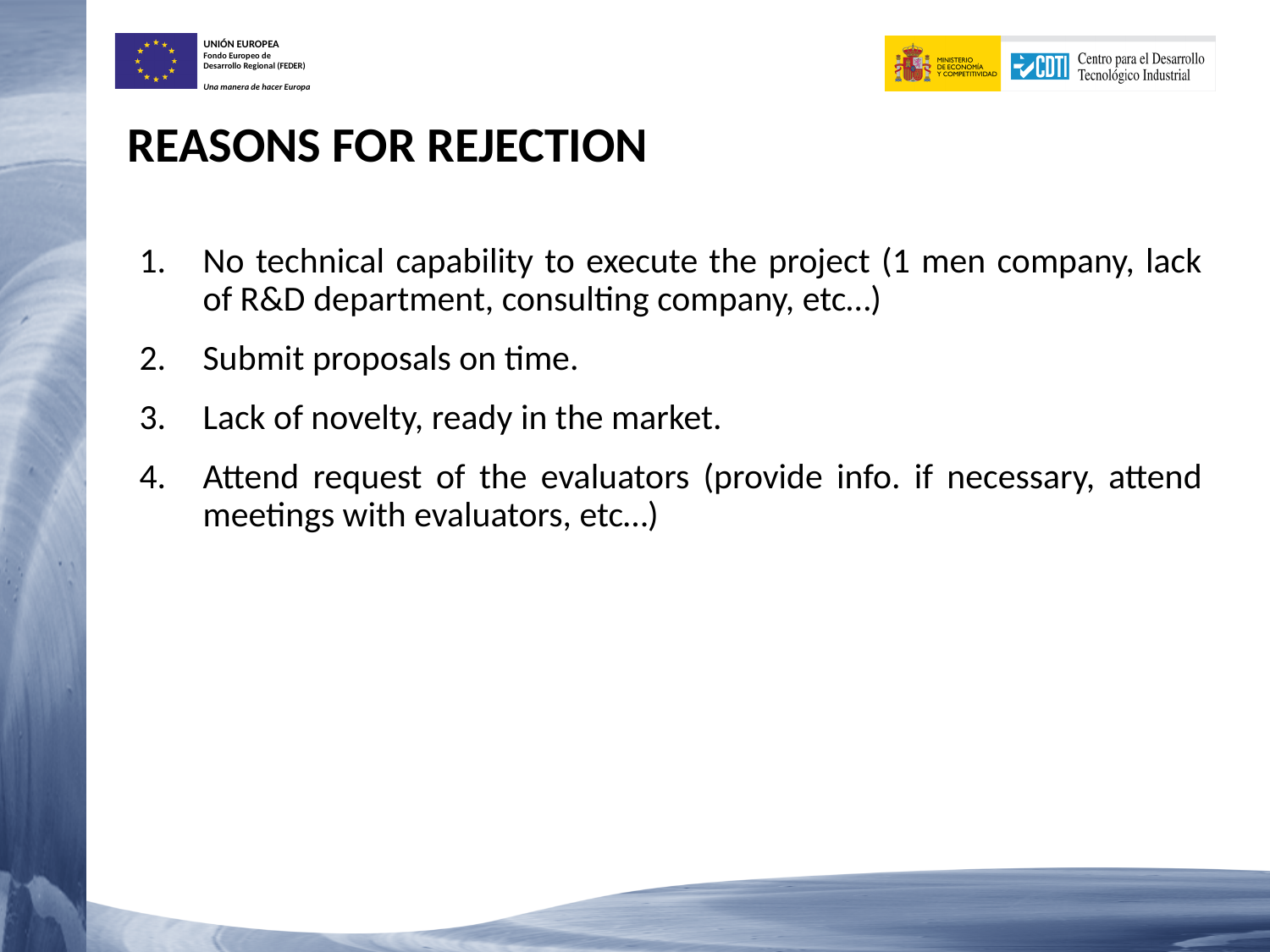

REASONS FOR REJECTION
No technical capability to execute the project (1 men company, lack of R&D department, consulting company, etc…)
Submit proposals on time.
Lack of novelty, ready in the market.
Attend request of the evaluators (provide info. if necessary, attend meetings with evaluators, etc…)